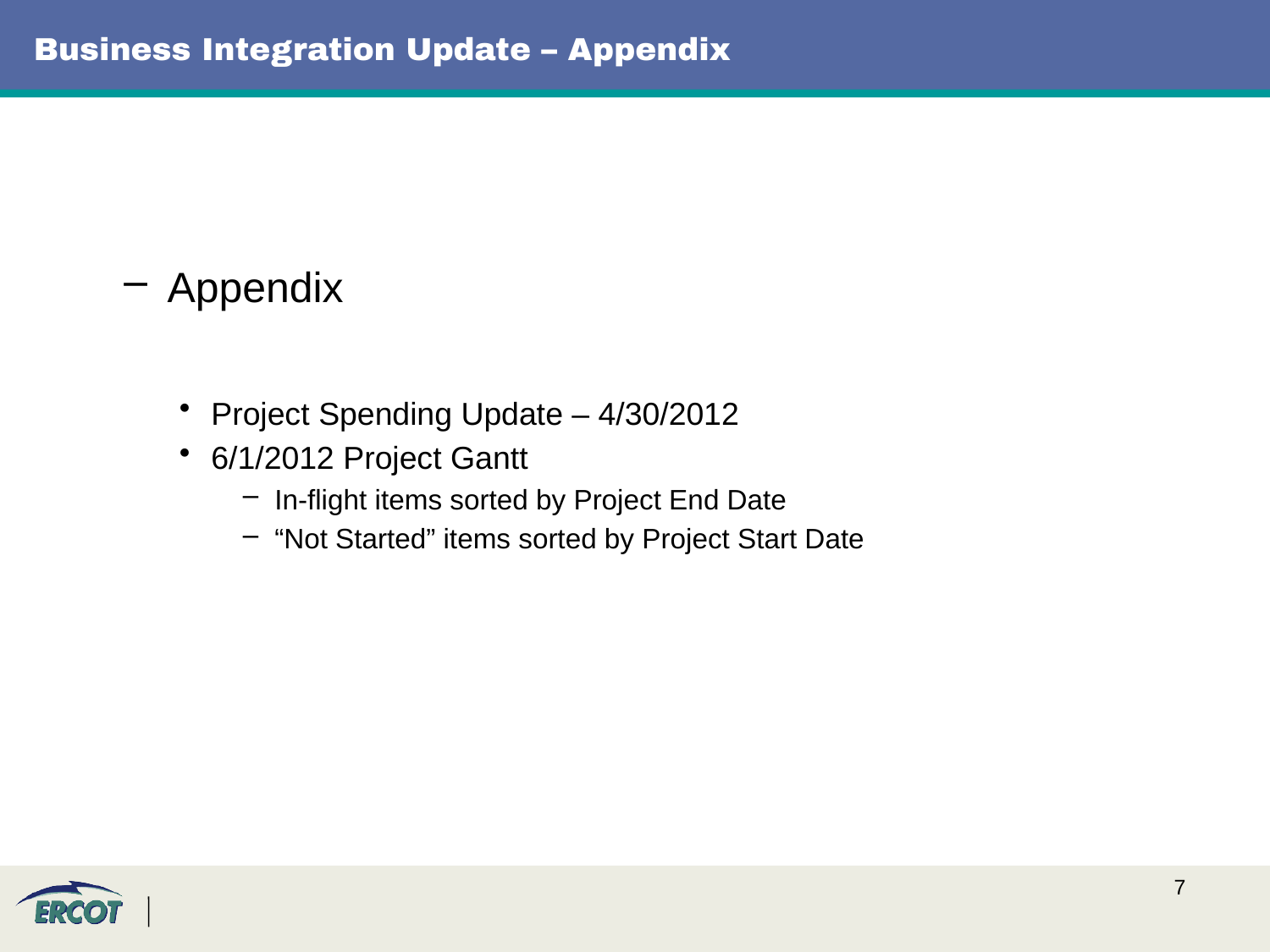

# Business Integration Update – Appendix
 Appendix

Project Spending Update – 4/30/2012
6/1/2012 Project Gantt
In-flight items sorted by Project End Date
“Not Started” items sorted by Project Start Date